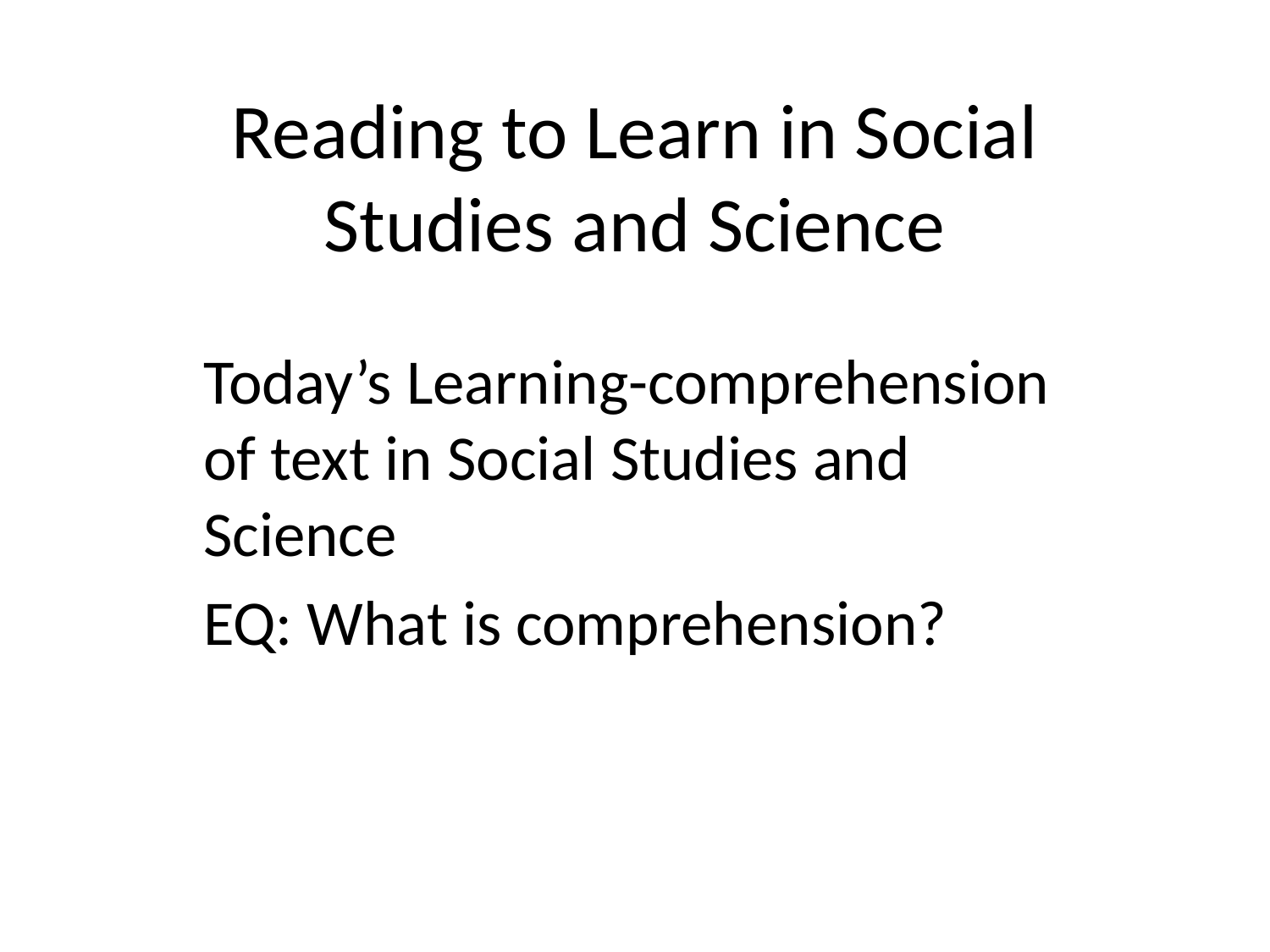

# Reading to Learn in Social Studies and Science

Today’s Learning-comprehension of text in Social Studies and Science
EQ: What is comprehension?